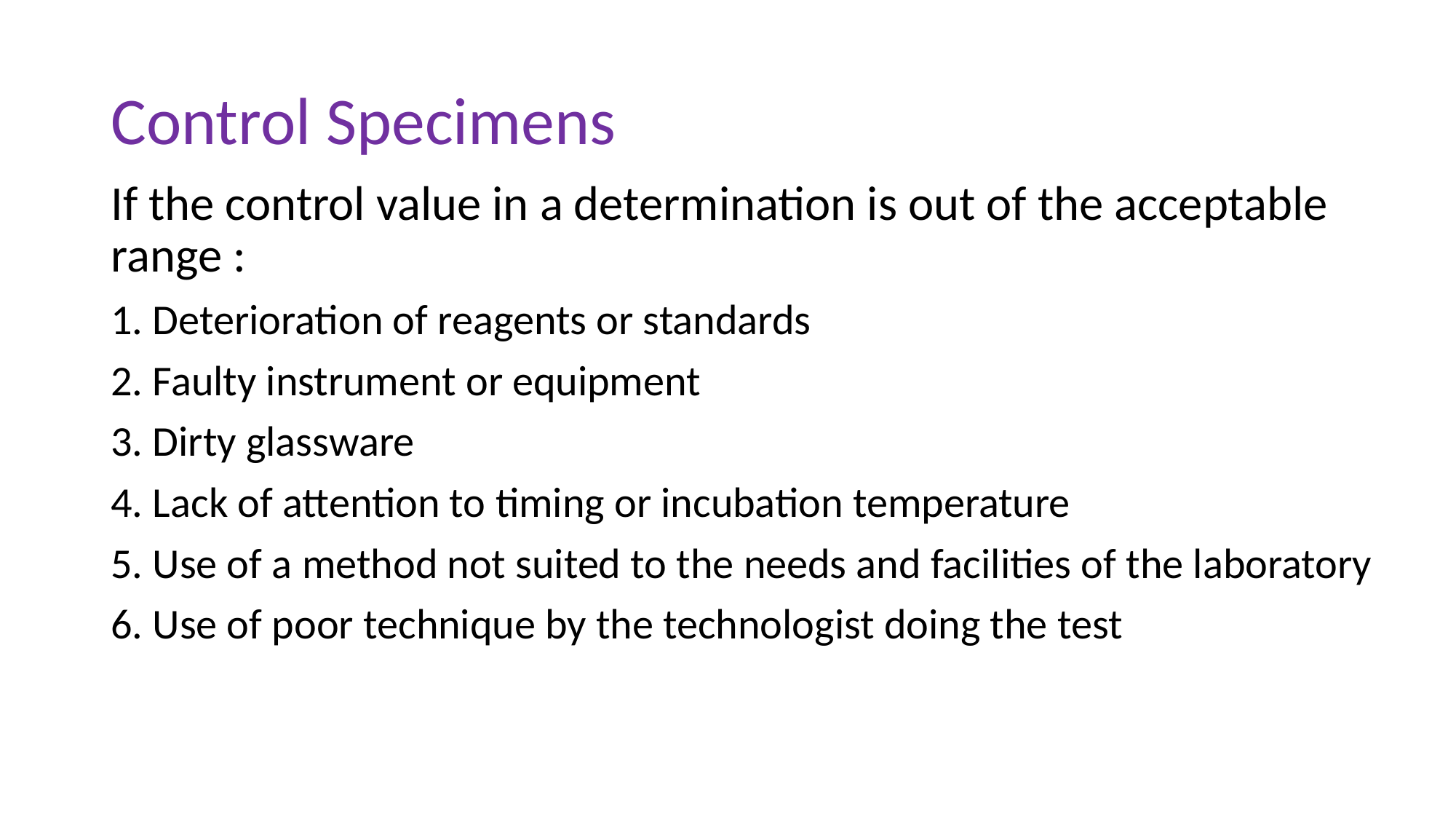

# Control Specimens
If the control value in a determination is out of the acceptable range :
1. Deterioration of reagents or standards
2. Faulty instrument or equipment
3. Dirty glassware
4. Lack of attention to timing or incubation temperature
5. Use of a method not suited to the needs and facilities of the laboratory
6. Use of poor technique by the technologist doing the test